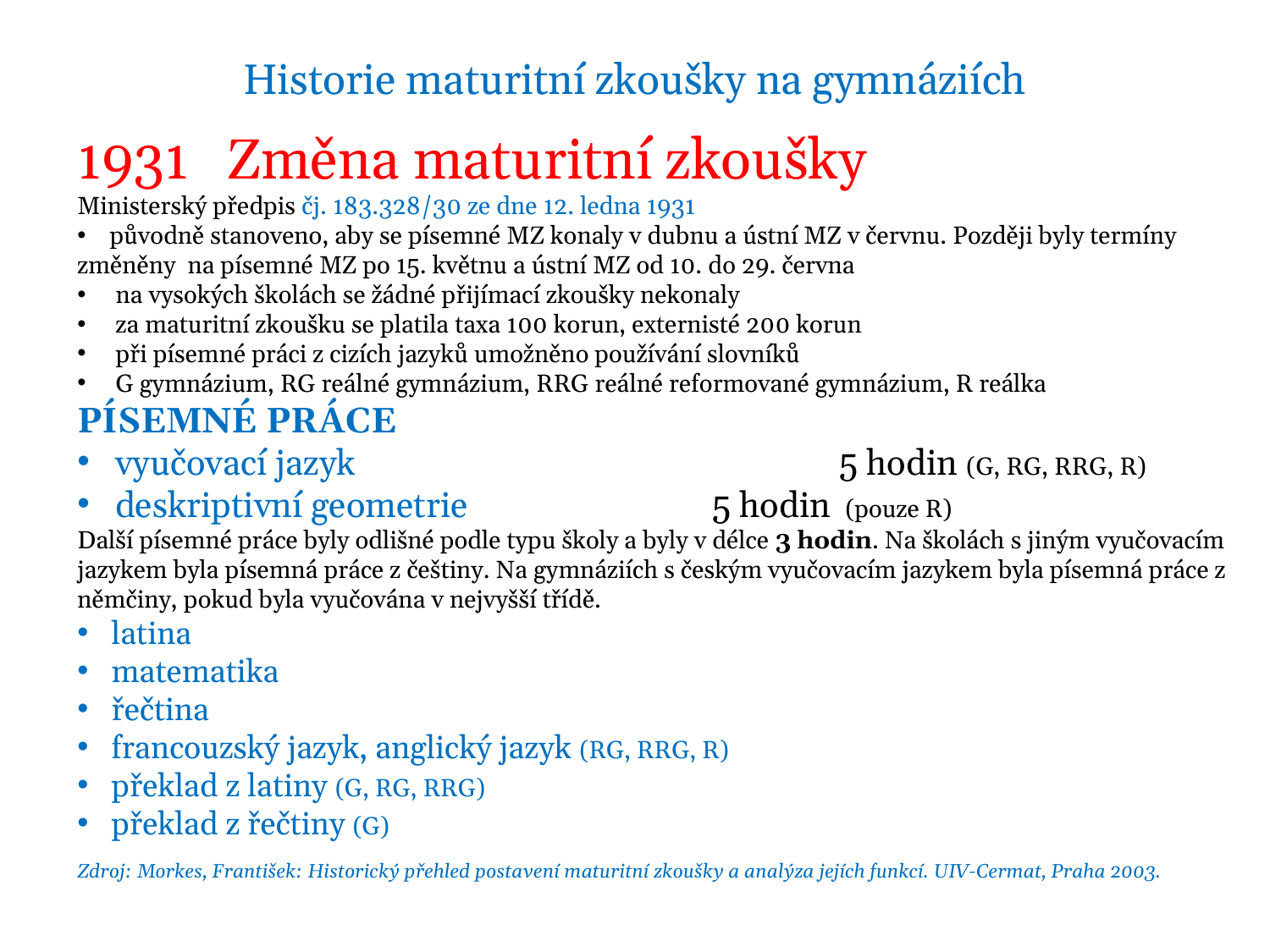

# Historie maturitní zkoušky na gymnáziích
Změna maturitní zkoušky
Ministerský předpis čj. 183.328/30 ze dne 12. ledna 1931
    původně stanoveno, aby se písemné MZ konaly v dubnu a ústní MZ v červnu. Později byly termíny 	změněny  na písemné MZ po 15. květnu a ústní MZ od 10. do 29. června
     na vysokých školách se žádné přijímací zkoušky nekonaly
     za maturitní zkoušku se platila taxa 100 korun, externisté 200 korun
     při písemné práci z cizích jazyků umožněno používání slovníků
     G gymnázium, RG reálné gymnázium, RRG reálné reformované gymnázium, R reálka
PÍSEMNÉ PRÁCE
   vyučovací jazyk				5 hodin	(G, RG, RRG, R)
   deskriptivní geometrie 		5 hodin	 (pouze R)
Další písemné práce byly odlišné podle typu školy a byly v délce 3 hodin. Na školách s jiným vyučovacím jazykem byla písemná práce z češtiny. Na gymnáziích s českým vyučovacím jazykem byla písemná práce z němčiny, pokud byla vyučována v nejvyšší třídě.
   latina
   matematika
   řečtina
   francouzský jazyk, anglický jazyk (RG, RRG, R)
   překlad z latiny (G, RG, RRG)
   překlad z řečtiny (G)

Zdroj: Morkes, František: Historický přehled postavení maturitní zkoušky a analýza jejích funkcí. UIV-Cermat, Praha 2003.